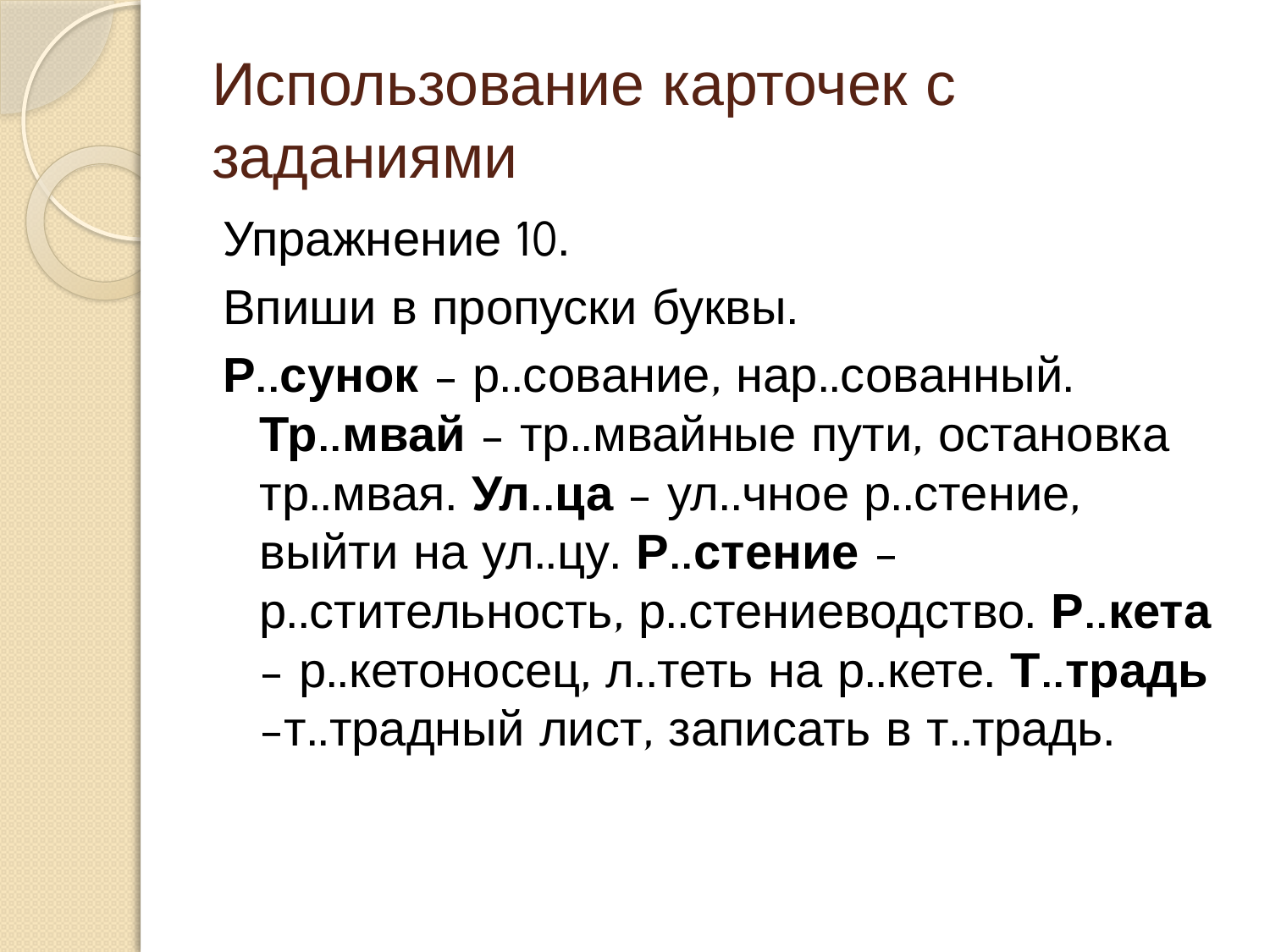

# Использование карточек с заданиями
Упражнение 10.
Впиши в пропуски буквы.
Р..сунок – р..сование, нар..сованный. Тр..мвай – тр..мвайные пути, остановка тр..мвая. Ул..ца – ул..чное р..стение, выйти на ул..цу. Р..стение – р..стительность, р..стениеводство. Р..кета – р..кетоносец, л..теть на р..кете. Т..традь –т..традный лист, записать в т..традь.